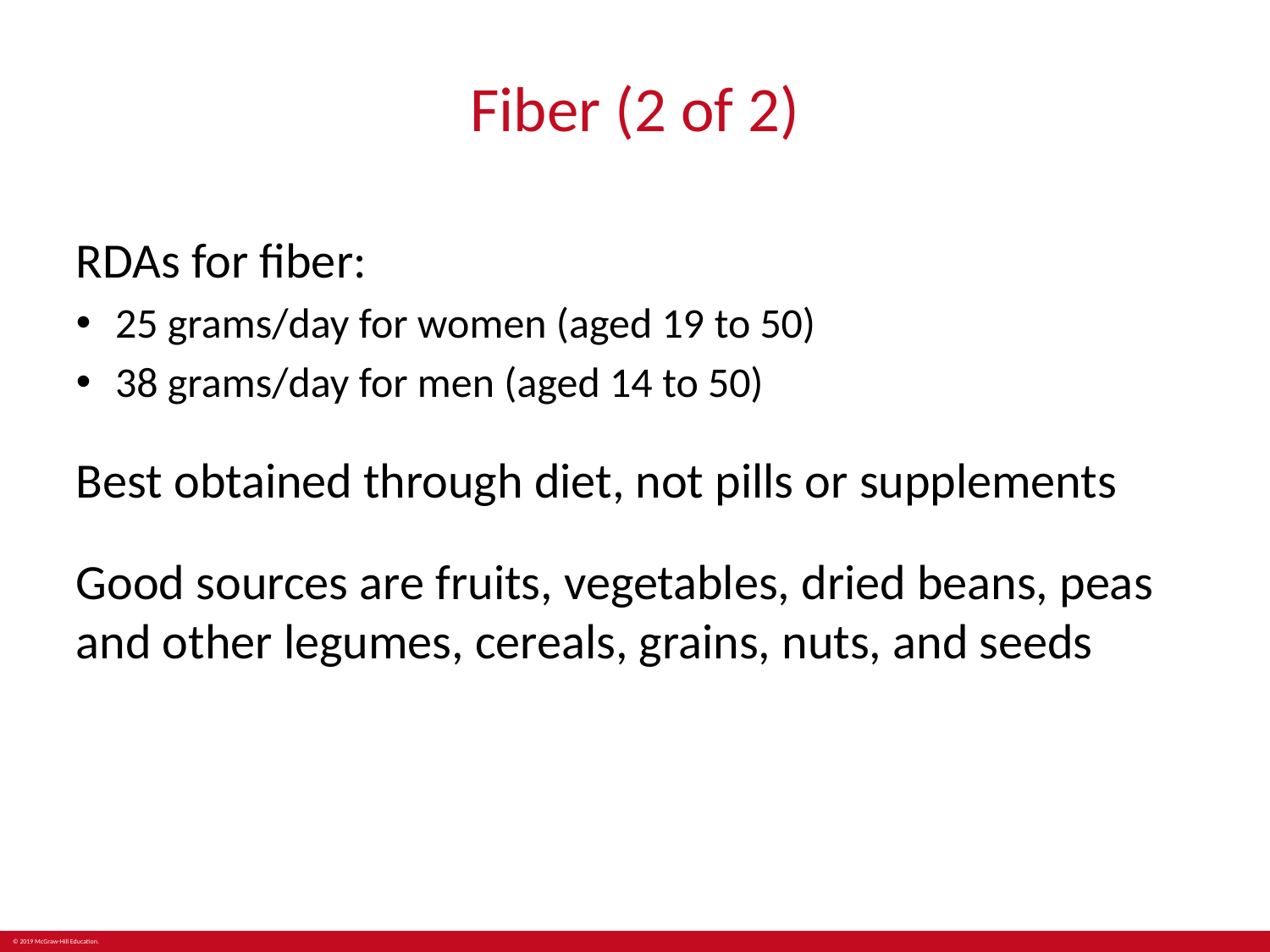

# Fiber (2 of 2)
RDAs for fiber:
25 grams/day for women (aged 19 to 50)
38 grams/day for men (aged 14 to 50)
Best obtained through diet, not pills or supplements
Good sources are fruits, vegetables, dried beans, peas and other legumes, cereals, grains, nuts, and seeds